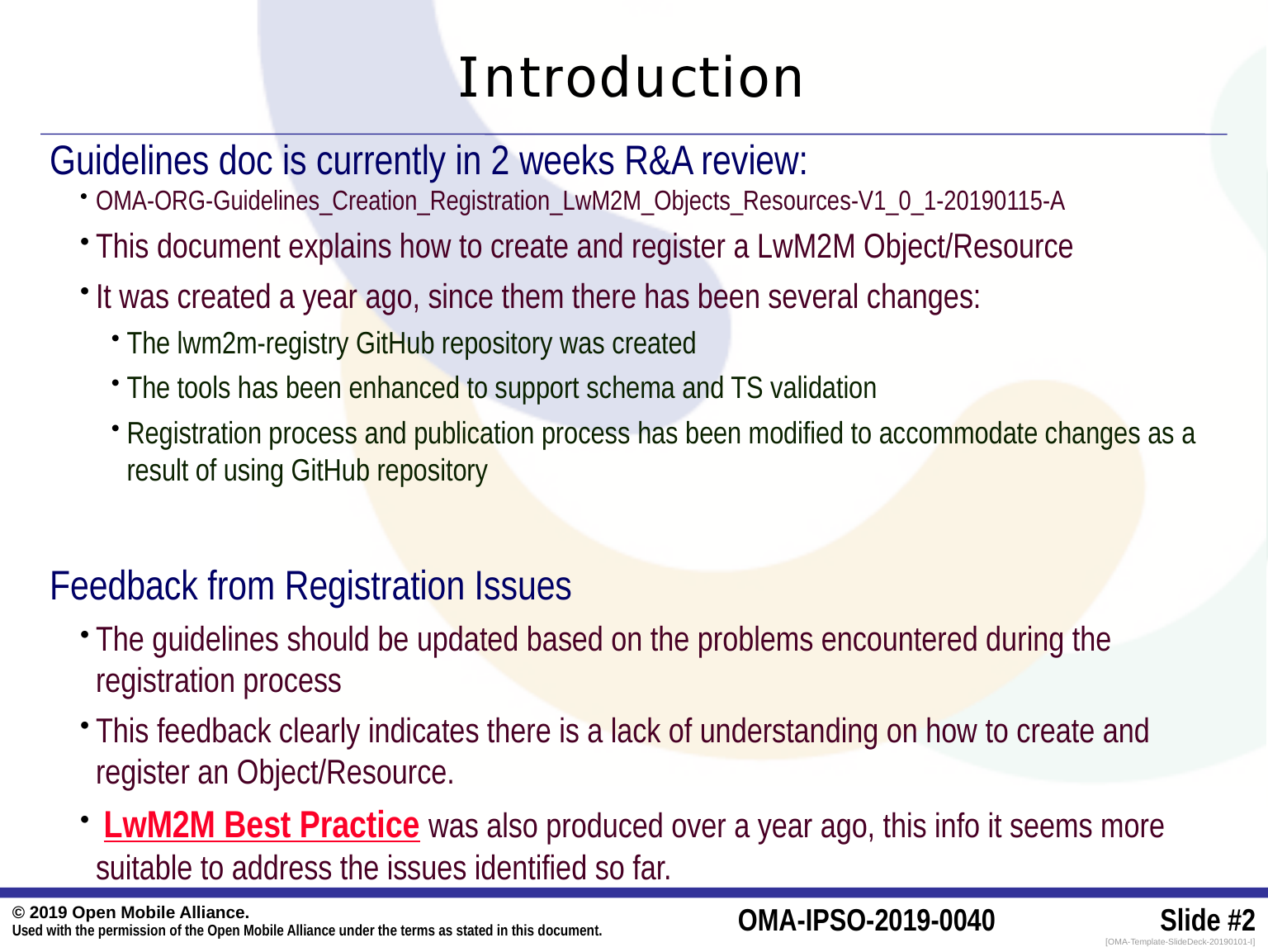

# Introduction
Guidelines doc is currently in 2 weeks R&A review:
OMA-ORG-Guidelines_Creation_Registration_LwM2M_Objects_Resources-V1_0_1-20190115-A
This document explains how to create and register a LwM2M Object/Resource
It was created a year ago, since them there has been several changes:
The lwm2m-registry GitHub repository was created
The tools has been enhanced to support schema and TS validation
Registration process and publication process has been modified to accommodate changes as a result of using GitHub repository

Feedback from Registration Issues
The guidelines should be updated based on the problems encountered during the registration process
This feedback clearly indicates there is a lack of understanding on how to create and register an Object/Resource.
 LwM2M Best Practice was also produced over a year ago, this info it seems more suitable to address the issues identified so far.